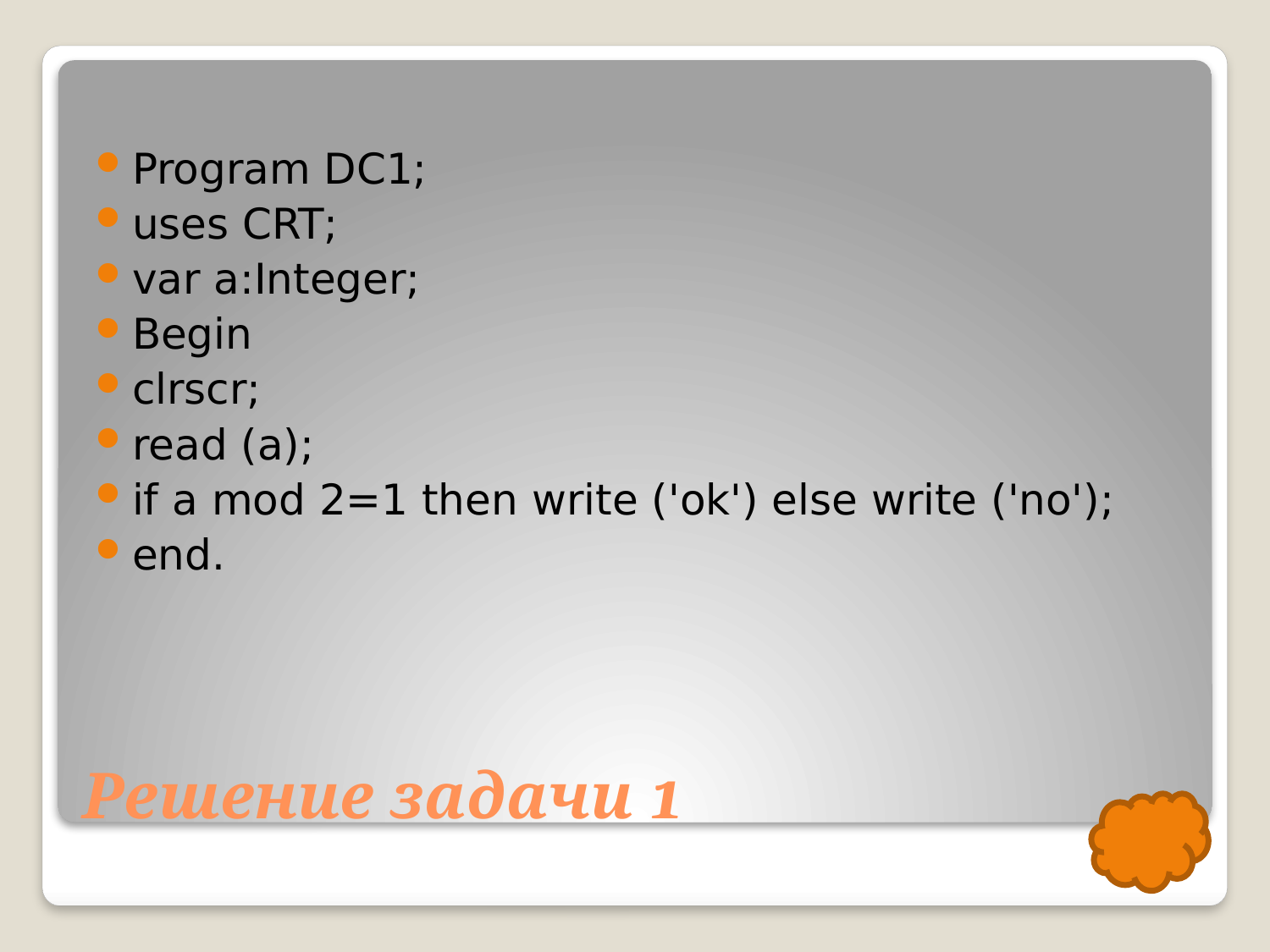

Program DC1;
uses CRT;
var a:Integer;
Begin
clrscr;
read (a);
if a mod 2=1 then write ('ok') else write ('no');
end.

# Решение задачи 1